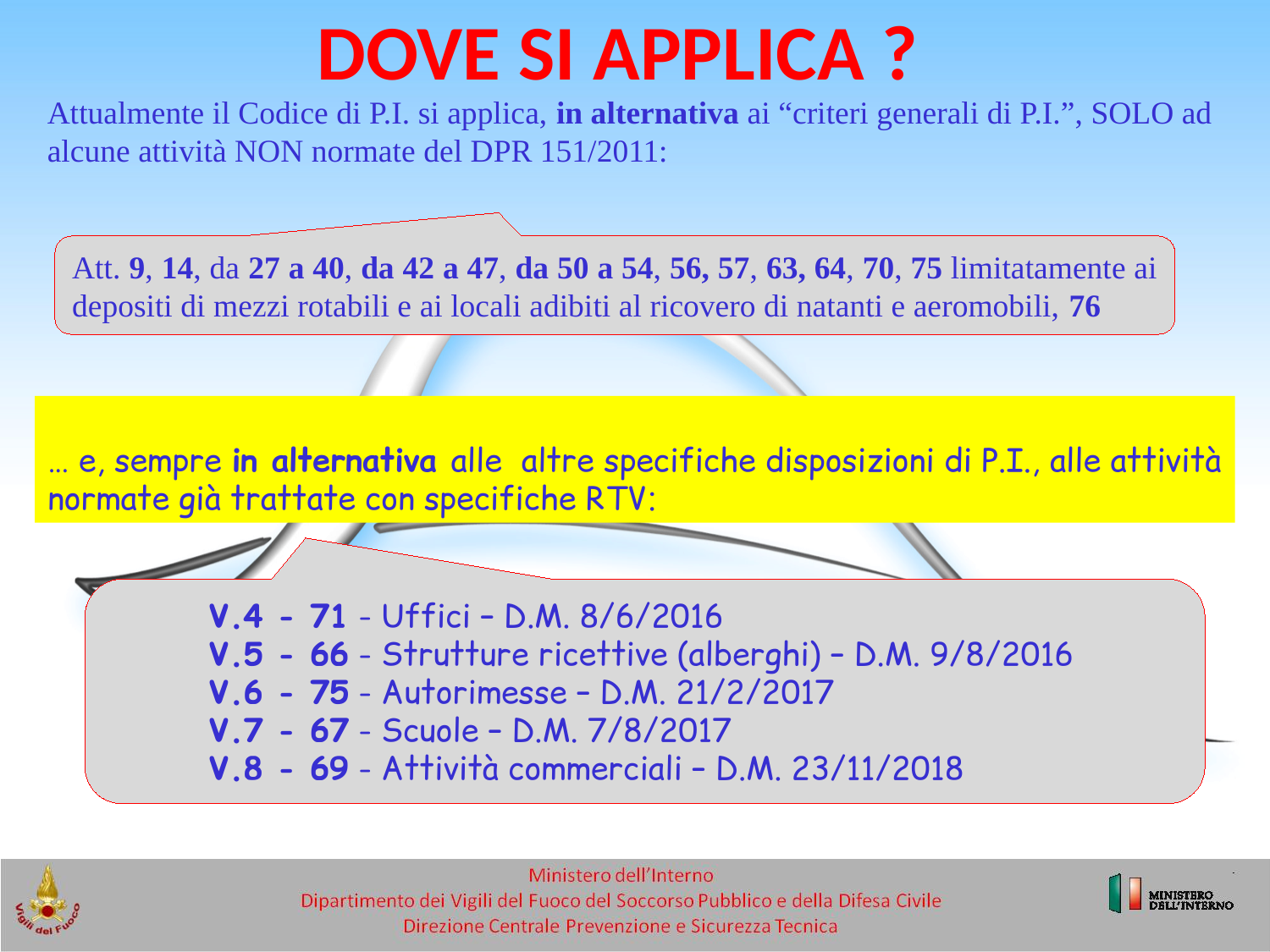

DOVE SI APPLICA ?
Attualmente il Codice di P.I. si applica, in alternativa ai “criteri generali di P.I.”, SOLO ad alcune attività NON normate del DPR 151/2011:

Att. 9, 14, da 27 a 40, da 42 a 47, da 50 a 54, 56, 57, 63, 64, 70, 75 limitatamente ai depositi di mezzi rotabili e ai locali adibiti al ricovero di natanti e aeromobili, 76

… e, sempre in alternativa alle  altre specifiche disposizioni di P.I., alle attività normate già trattate con specifiche RTV:
V.4 - 71 - Uffici – D.M. 8/6/2016
V.5 - 66 - Strutture ricettive (alberghi) – D.M. 9/8/2016
V.6 - 75 - Autorimesse – D.M. 21/2/2017
V.7 - 67 - Scuole – D.M. 7/8/2017
V.8 - 69 - Attività commerciali – D.M. 23/11/2018